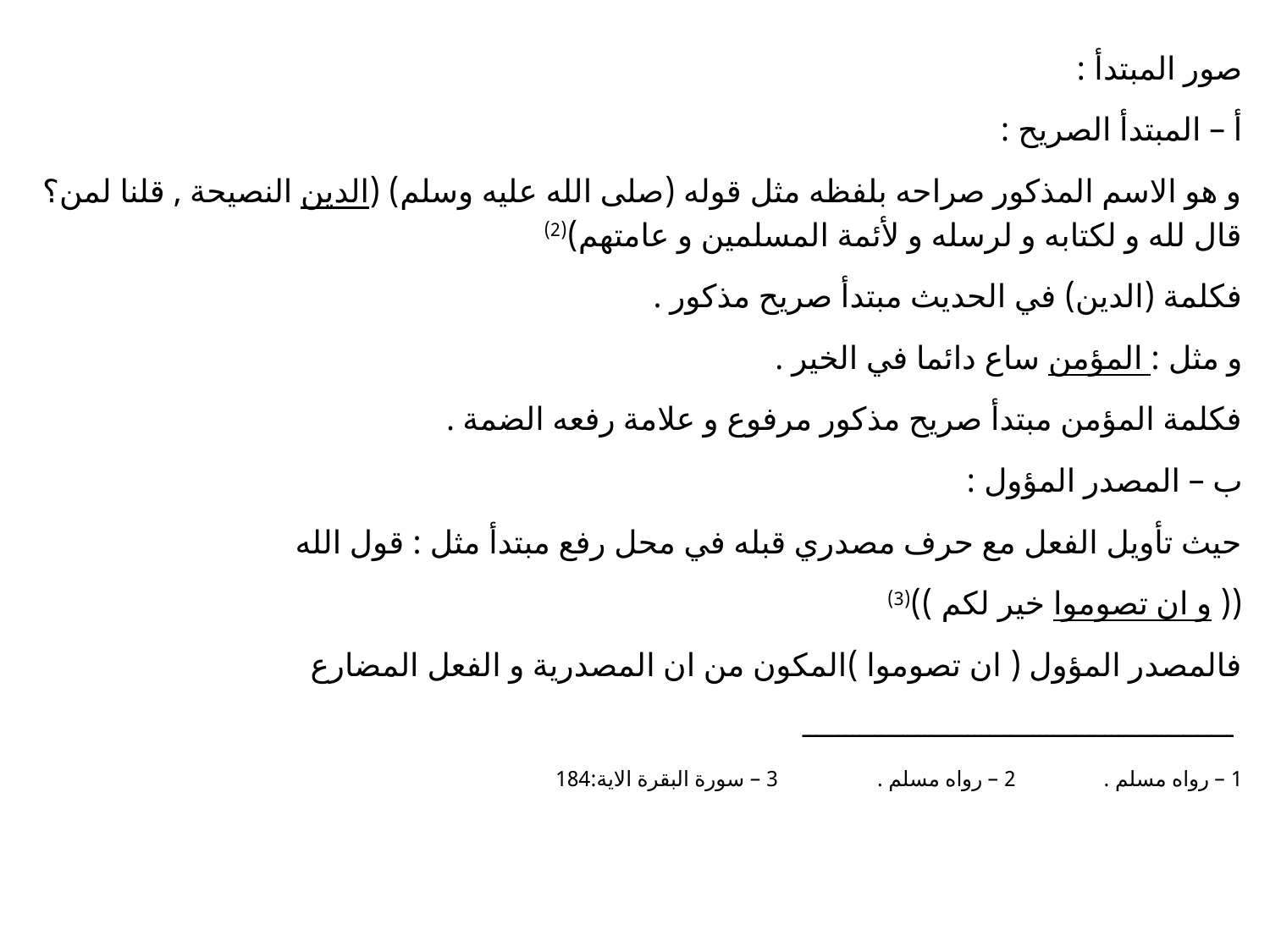

صور المبتدأ :
أ – المبتدأ الصريح :
و هو الاسم المذكور صراحه بلفظه مثل قوله (صلى الله عليه وسلم) (الدين النصيحة , قلنا لمن؟ قال لله و لكتابه و لرسله و لأئمة المسلمين و عامتهم)(2)
فكلمة (الدين) في الحديث مبتدأ صريح مذكور .
و مثل : المؤمن ساع دائما في الخير .
فكلمة المؤمن مبتدأ صريح مذكور مرفوع و علامة رفعه الضمة .
ب – المصدر المؤول :
حيث تأويل الفعل مع حرف مصدري قبله في محل رفع مبتدأ مثل : قول الله
(( و ان تصوموا خير لكم ))(3)
فالمصدر المؤول ( ان تصوموا )المكون من ان المصدرية و الفعل المضارع
 ــــــــــــــــــــــــــــــــــــــــــــــــــــــــــــ
1 – رواه مسلم .                2 – رواه مسلم .                  3 – سورة البقرة الاية:184